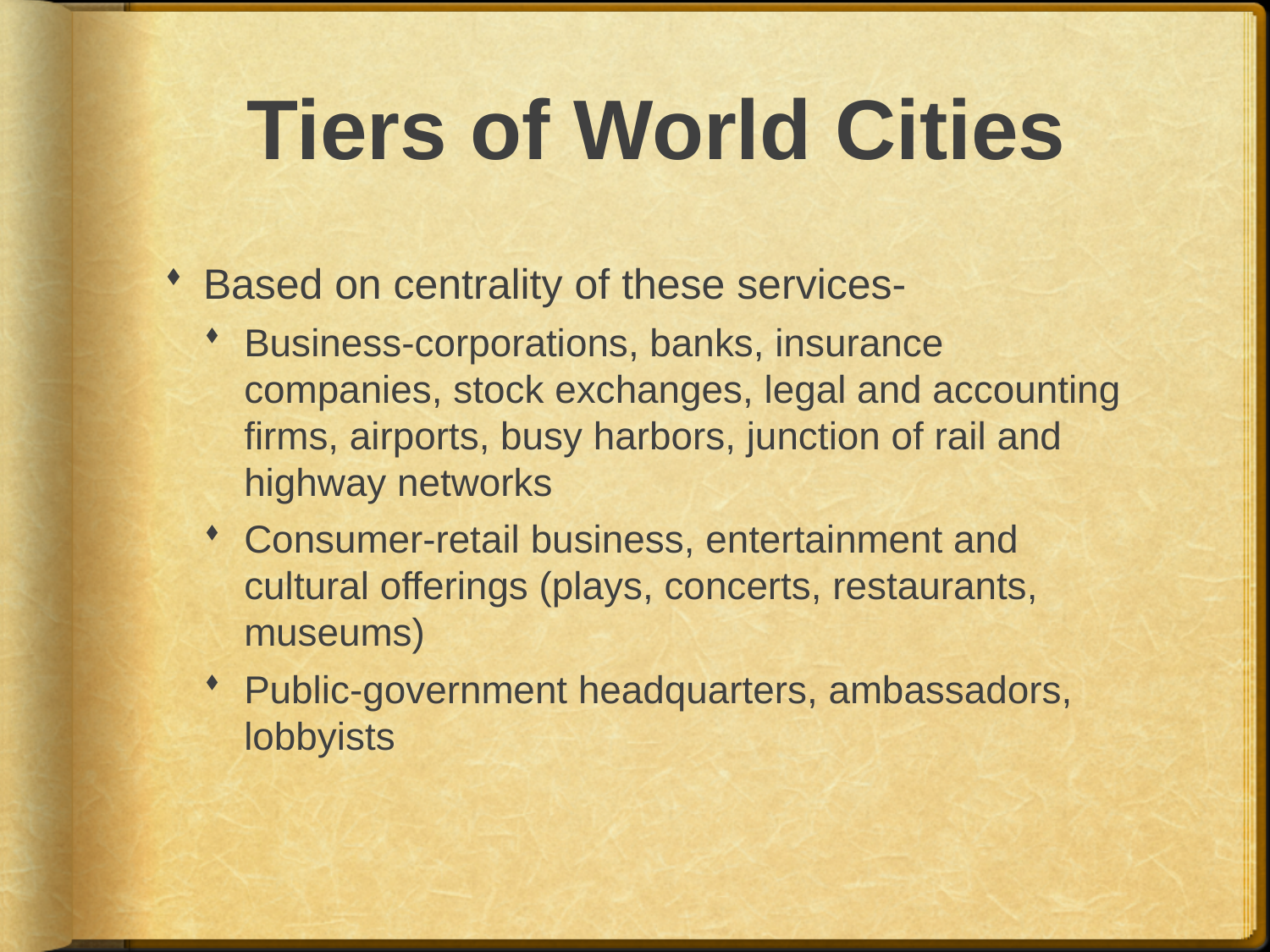

# Tiers of World Cities
Based on centrality of these services-
Business-corporations, banks, insurance companies, stock exchanges, legal and accounting firms, airports, busy harbors, junction of rail and highway networks
Consumer-retail business, entertainment and cultural offerings (plays, concerts, restaurants, museums)
Public-government headquarters, ambassadors, lobbyists